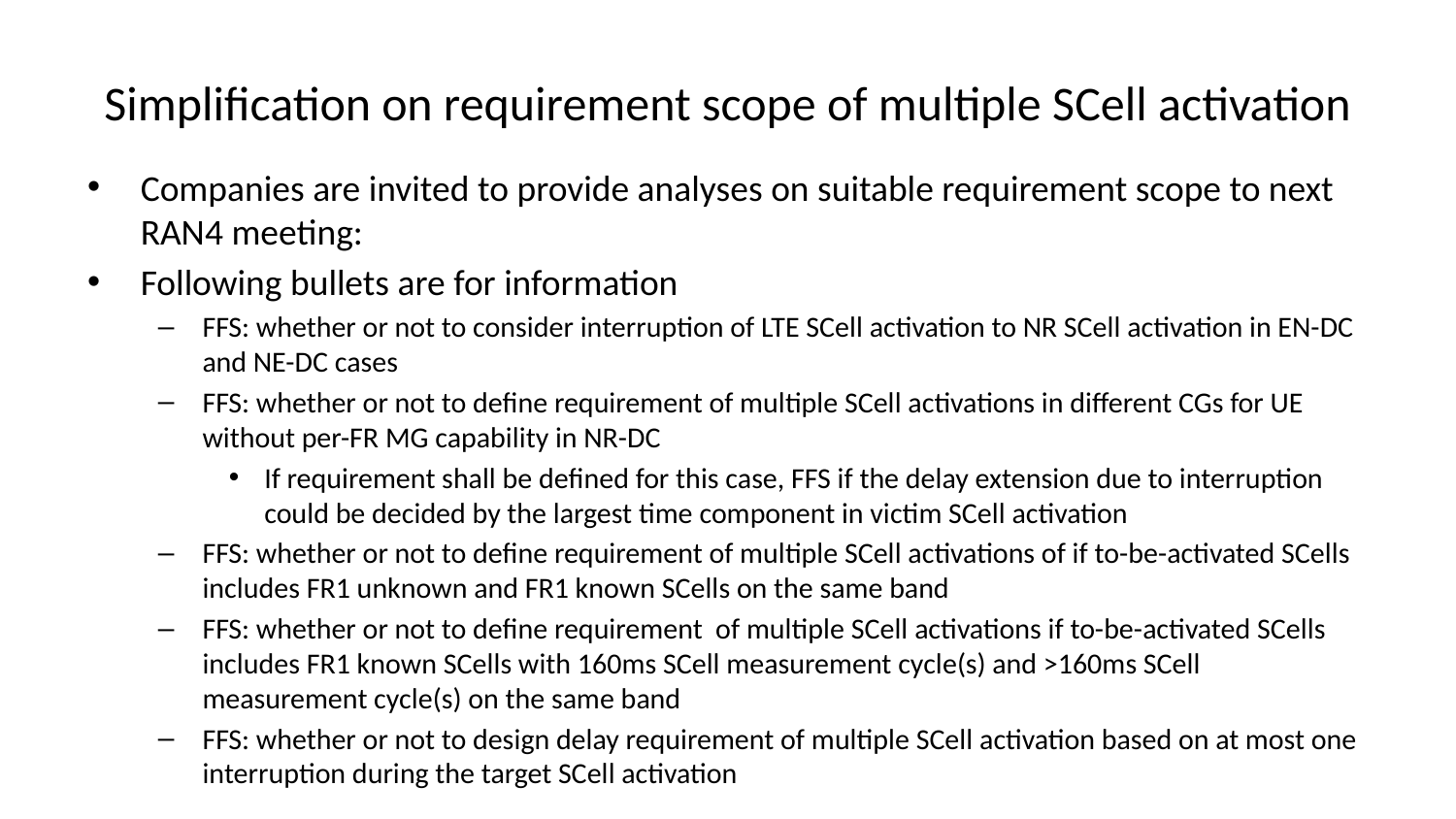

# Simplification on requirement scope of multiple SCell activation
Companies are invited to provide analyses on suitable requirement scope to next RAN4 meeting:
Following bullets are for information
FFS: whether or not to consider interruption of LTE SCell activation to NR SCell activation in EN-DC and NE-DC cases
FFS: whether or not to define requirement of multiple SCell activations in different CGs for UE without per-FR MG capability in NR-DC
If requirement shall be defined for this case, FFS if the delay extension due to interruption could be decided by the largest time component in victim SCell activation
FFS: whether or not to define requirement of multiple SCell activations of if to-be-activated SCells includes FR1 unknown and FR1 known SCells on the same band
FFS: whether or not to define requirement  of multiple SCell activations if to-be-activated SCells includes FR1 known SCells with 160ms SCell measurement cycle(s) and >160ms SCell measurement cycle(s) on the same band
FFS: whether or not to design delay requirement of multiple SCell activation based on at most one interruption during the target SCell activation